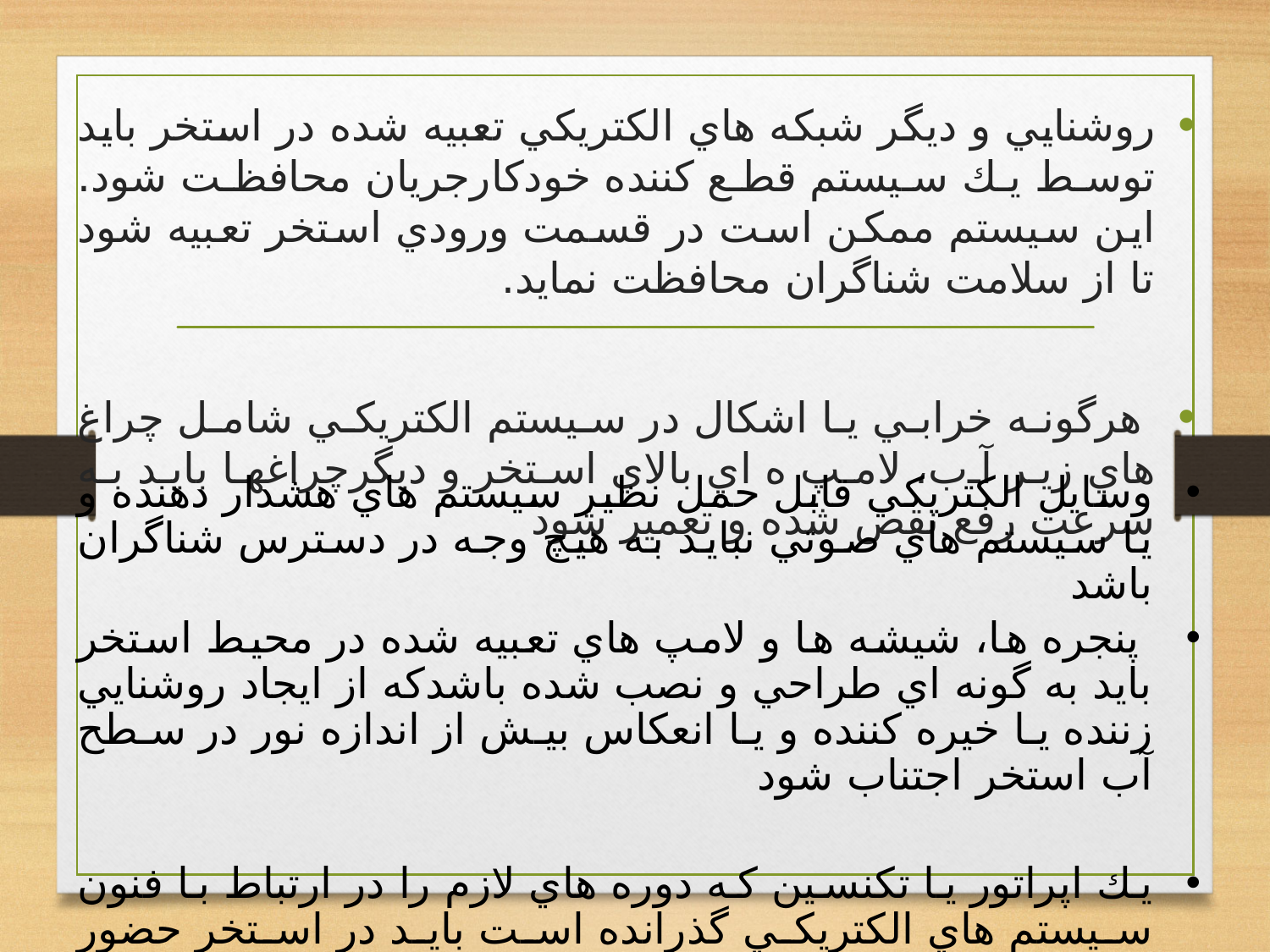

روشنايي و ديگر شبكه هاي الكتريكي تعبيه شده در استخر بايد توسط يك سيستم قطع كننده خودكارجريان محافظت شود. اين سيستم ممكن است در قسمت ورودي استخر تعبيه شود تا از سلامت شناگران محافظت نمايد.

 هرگونه خرابي يا اشكال در سيستم الكتريكي شامل چراغ هاي زير آب، لامپ ه اي بالاي استخر و ديگرچراغها بايد به سرعت رفع نقص شده و تعمير شود

وسايل الكتريكي قابل حمل نظير سيستم هاي هشدار دهنده و يا سيستم هاي صوتي نبايد به هيچ وجه در دسترس شناگران باشد
 پنجره ها، شيشه ها و لامپ هاي تعبيه شده در محيط استخر بايد به گونه اي طراحي و نصب شده باشدكه از ايجاد روشنايي زننده يا خيره كننده و يا انعكاس بيش از اندازه نور در سطح آب استخر اجتناب شود

يك اپراتور يا تكنسين كه دوره هاي لازم را در ارتباط با فنون سيستم هاي الكتريكي گذرانده است بايد در استخر حضور داشته باشد